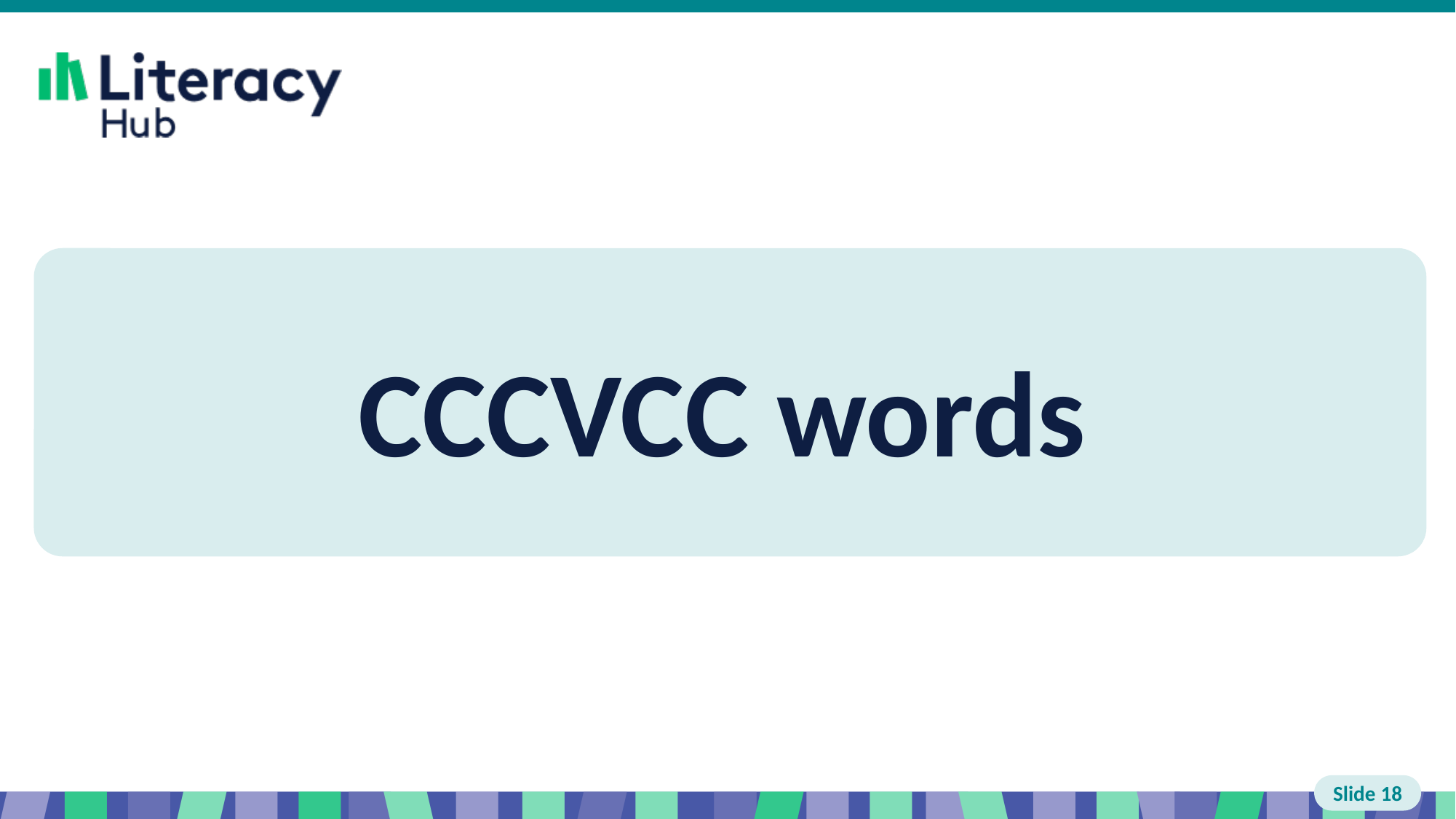

# Slide 18 CCCVCC words
CCCVCC words